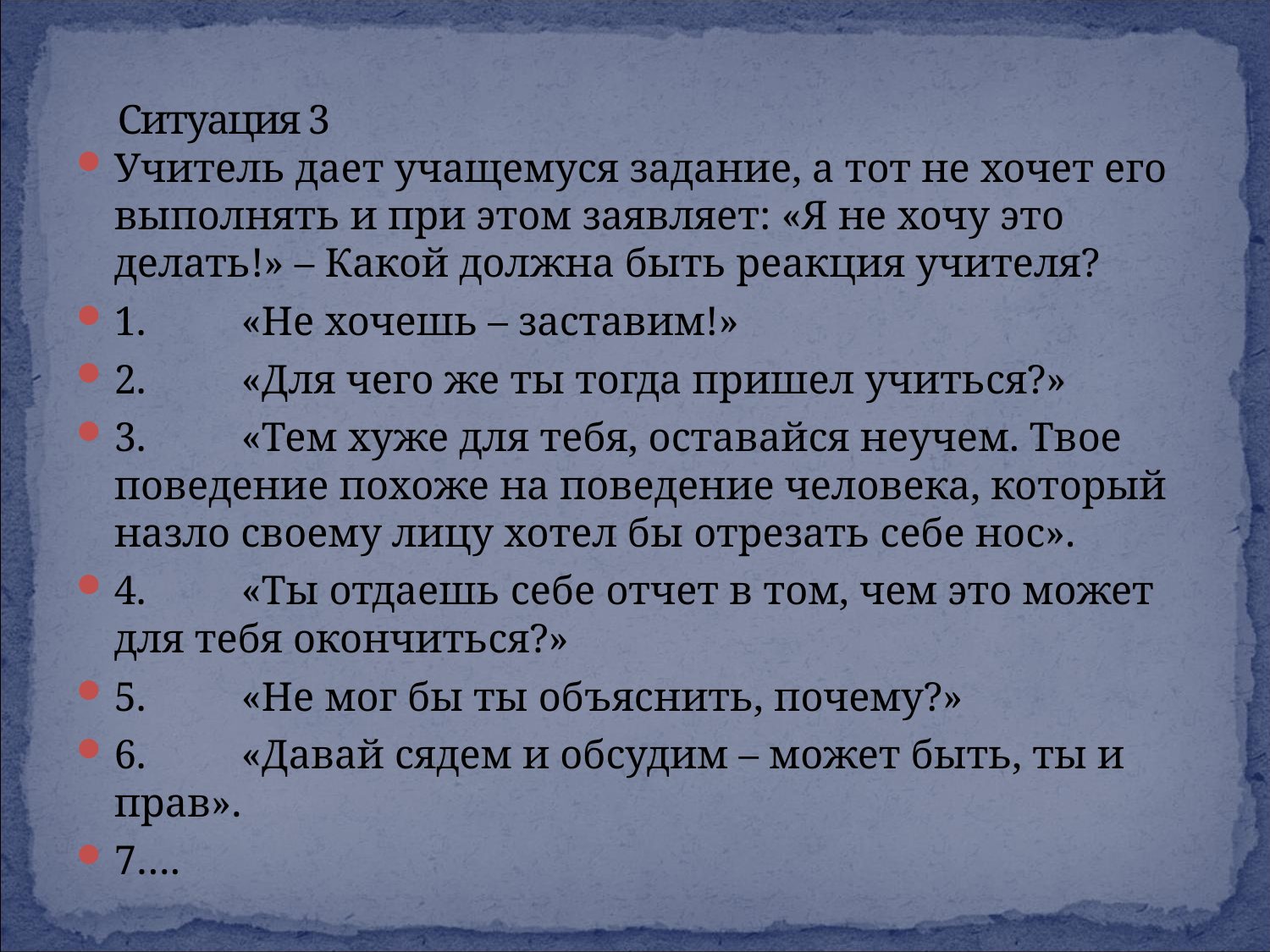

# Ситуация 3
Учитель дает учащемуся задание, а тот не хочет его выполнять и при этом заявляет: «Я не хочу это делать!» – Какой должна быть реакция учителя?
1.	«Не хочешь – заставим!»
2.	«Для чего же ты тогда пришел учиться?»
3.	«Тем хуже для тебя, оставайся неучем. Твое поведение похоже на поведение человека, который назло своему лицу хотел бы отрезать себе нос».
4.	«Ты отдаешь себе отчет в том, чем это может для тебя окончиться?»
5.	«Не мог бы ты объяснить, почему?»
6.	«Давай сядем и обсудим – может быть, ты и прав».
7….